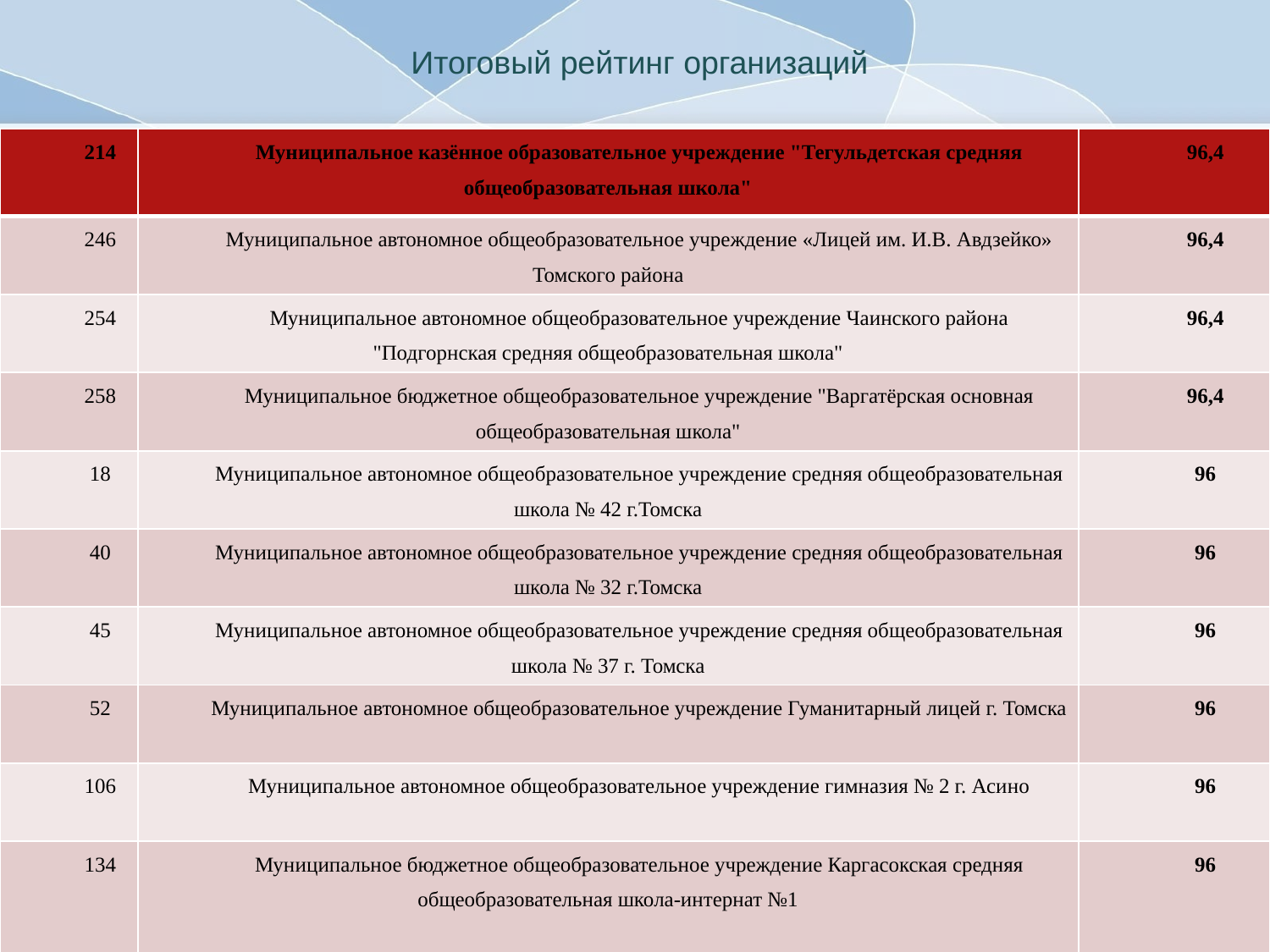

# Итоговый рейтинг организаций
| 214 | Муниципальное казённое образовательное учреждение "Тегульдетская средняя общеобразовательная школа" | 96,4 |
| --- | --- | --- |
| 246 | Муниципальное автономное общеобразовательное учреждение «Лицей им. И.В. Авдзейко» Томского района | 96,4 |
| 254 | Муниципальное автономное общеобразовательное учреждение Чаинского района "Подгорнская средняя общеобразовательная школа" | 96,4 |
| 258 | Муниципальное бюджетное общеобразовательное учреждение "Варгатёрская основная общеобразовательная школа" | 96,4 |
| 18 | Муниципальное автономное общеобразовательное учреждение средняя общеобразовательная школа № 42 г.Томска | 96 |
| 40 | Муниципальное автономное общеобразовательное учреждение средняя общеобразовательная школа № 32 г.Томска | 96 |
| 45 | Муниципальное автономное общеобразовательное учреждение средняя общеобразовательная школа № 37 г. Томска | 96 |
| 52 | Муниципальное автономное общеобразовательное учреждение Гуманитарный лицей г. Томска | 96 |
| 106 | Муниципальное автономное общеобразовательное учреждение гимназия № 2 г. Асино | 96 |
| 134 | Муниципальное бюджетное общеобразовательное учреждение Каргасокская средняя общеобразовательная школа-интернат №1 | 96 |